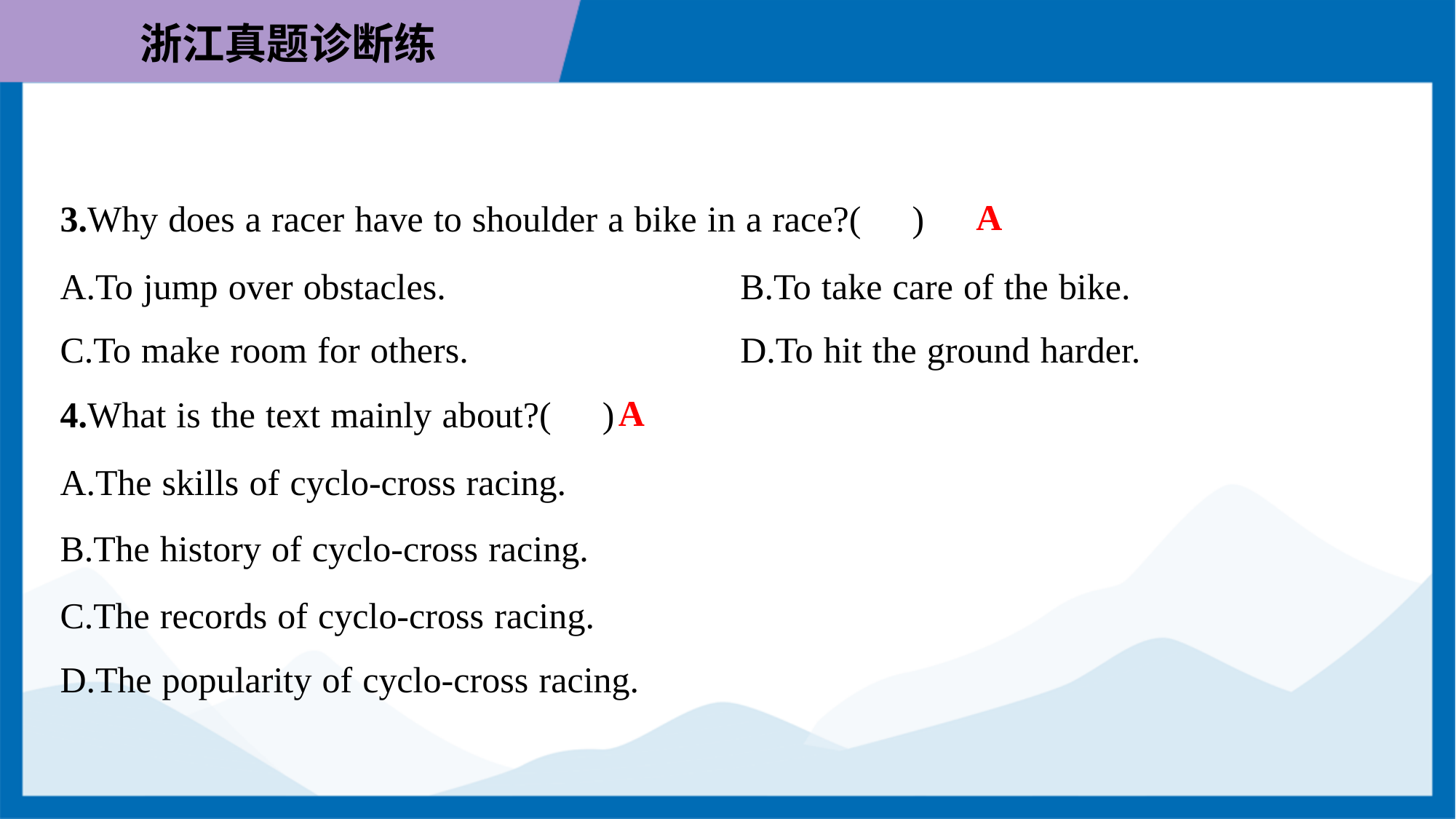

A
3.Why does a racer have to shoulder a bike in a race?(     )
A.To jump over obstacles.	B.To take care of the bike.
C.To make room for others.	D.To hit the ground harder.
A
4.What is the text mainly about?(     )
A.The skills of cyclo-cross racing.
B.The history of cyclo-cross racing.
C.The records of cyclo-cross racing.
D.The popularity of cyclo-cross racing.